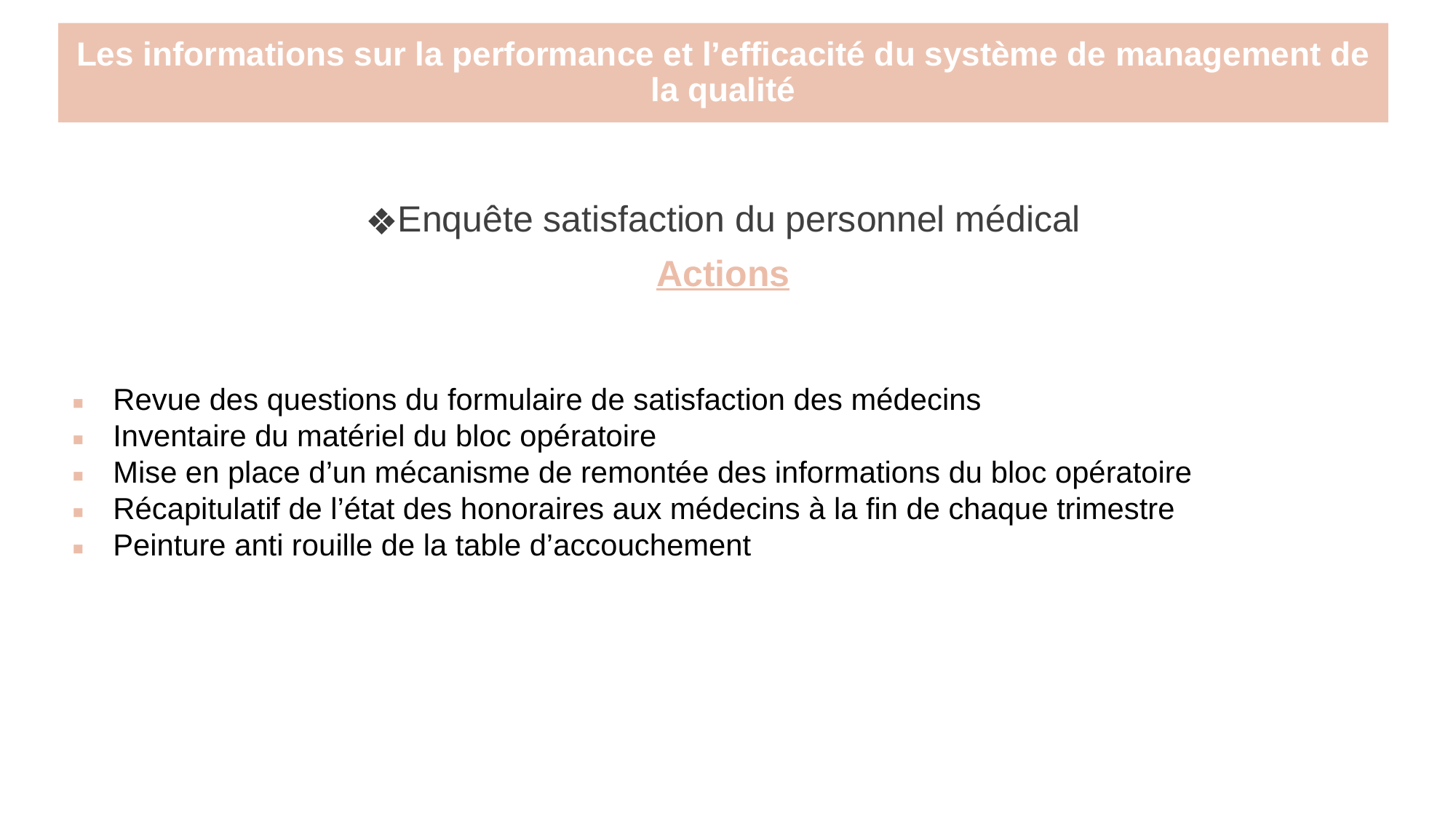

# Les informations sur la performance et l’efficacité du système de management de la qualité
Enquête satisfaction du personnel médical
Actions
Revue des questions du formulaire de satisfaction des médecins
Inventaire du matériel du bloc opératoire
Mise en place d’un mécanisme de remontée des informations du bloc opératoire
Récapitulatif de l’état des honoraires aux médecins à la fin de chaque trimestre
Peinture anti rouille de la table d’accouchement